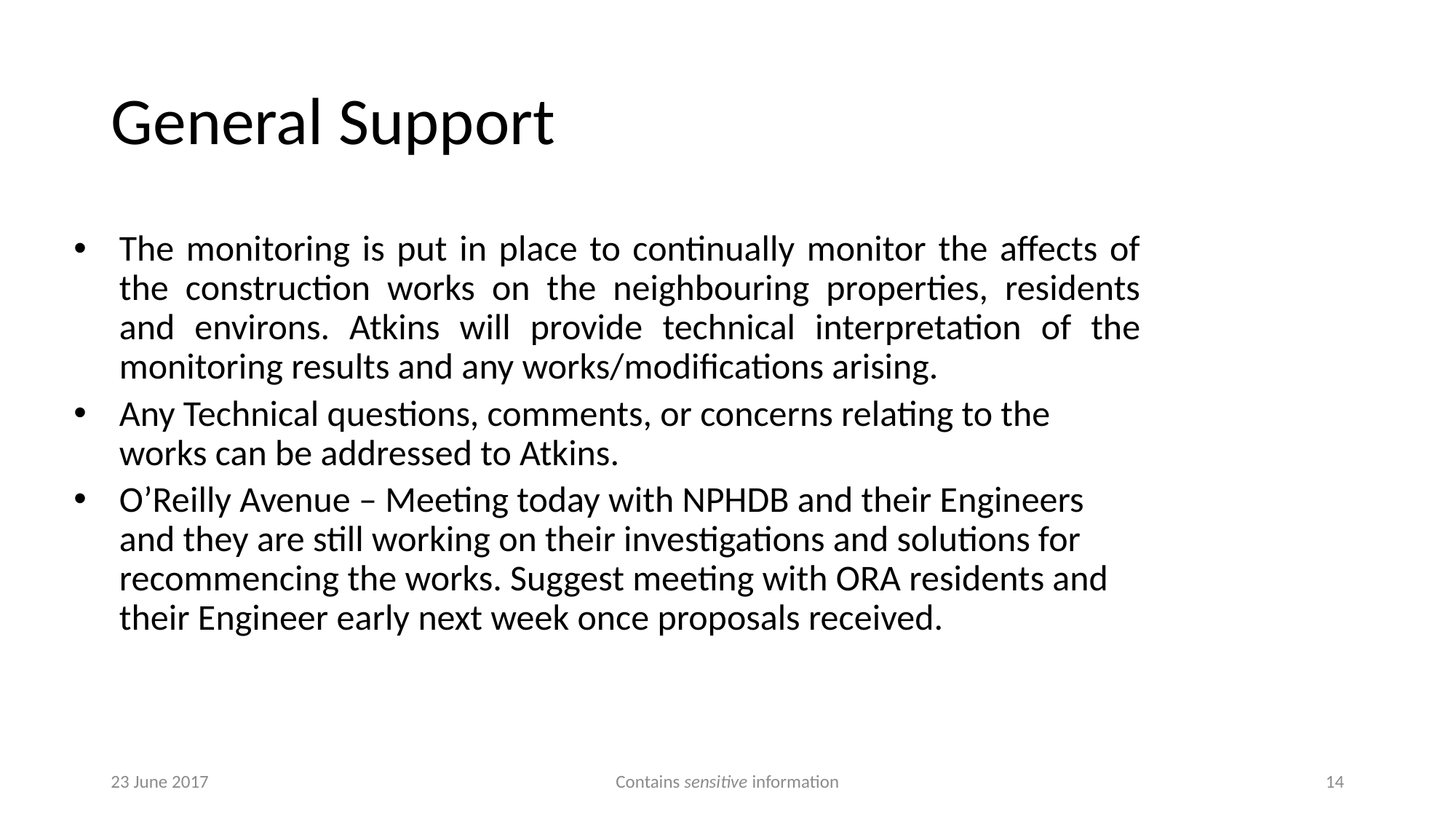

# General Support
The monitoring is put in place to continually monitor the affects of the construction works on the neighbouring properties, residents and environs. Atkins will provide technical interpretation of the monitoring results and any works/modifications arising.
Any Technical questions, comments, or concerns relating to the works can be addressed to Atkins.
O’Reilly Avenue – Meeting today with NPHDB and their Engineers and they are still working on their investigations and solutions for recommencing the works. Suggest meeting with ORA residents and their Engineer early next week once proposals received.

23 June 2017
Contains sensitive information
14